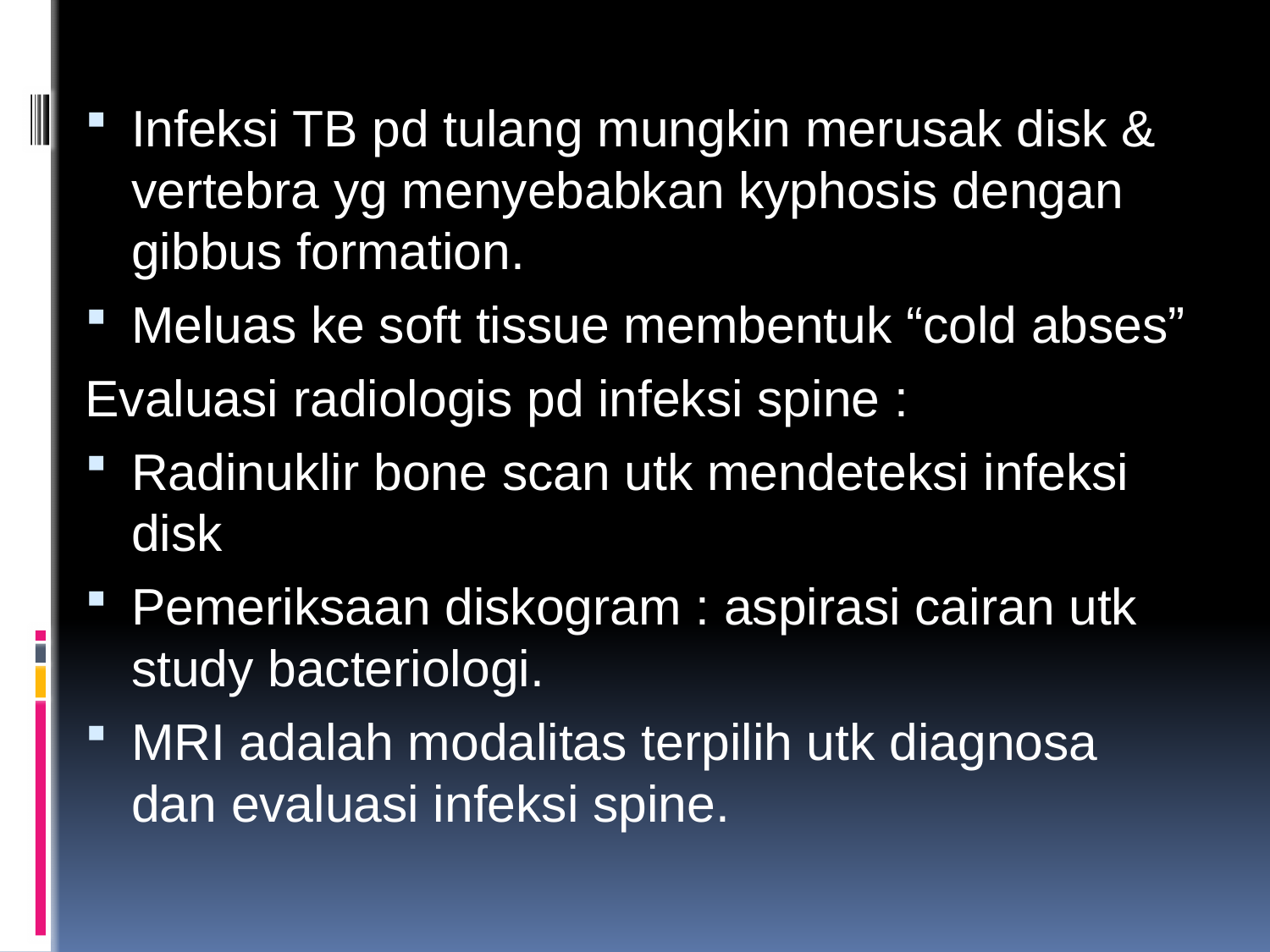

Infeksi TB pd tulang mungkin merusak disk & vertebra yg menyebabkan kyphosis dengan gibbus formation.
Meluas ke soft tissue membentuk “cold abses”
Evaluasi radiologis pd infeksi spine :
Radinuklir bone scan utk mendeteksi infeksi disk
Pemeriksaan diskogram : aspirasi cairan utk study bacteriologi.
MRI adalah modalitas terpilih utk diagnosa dan evaluasi infeksi spine.